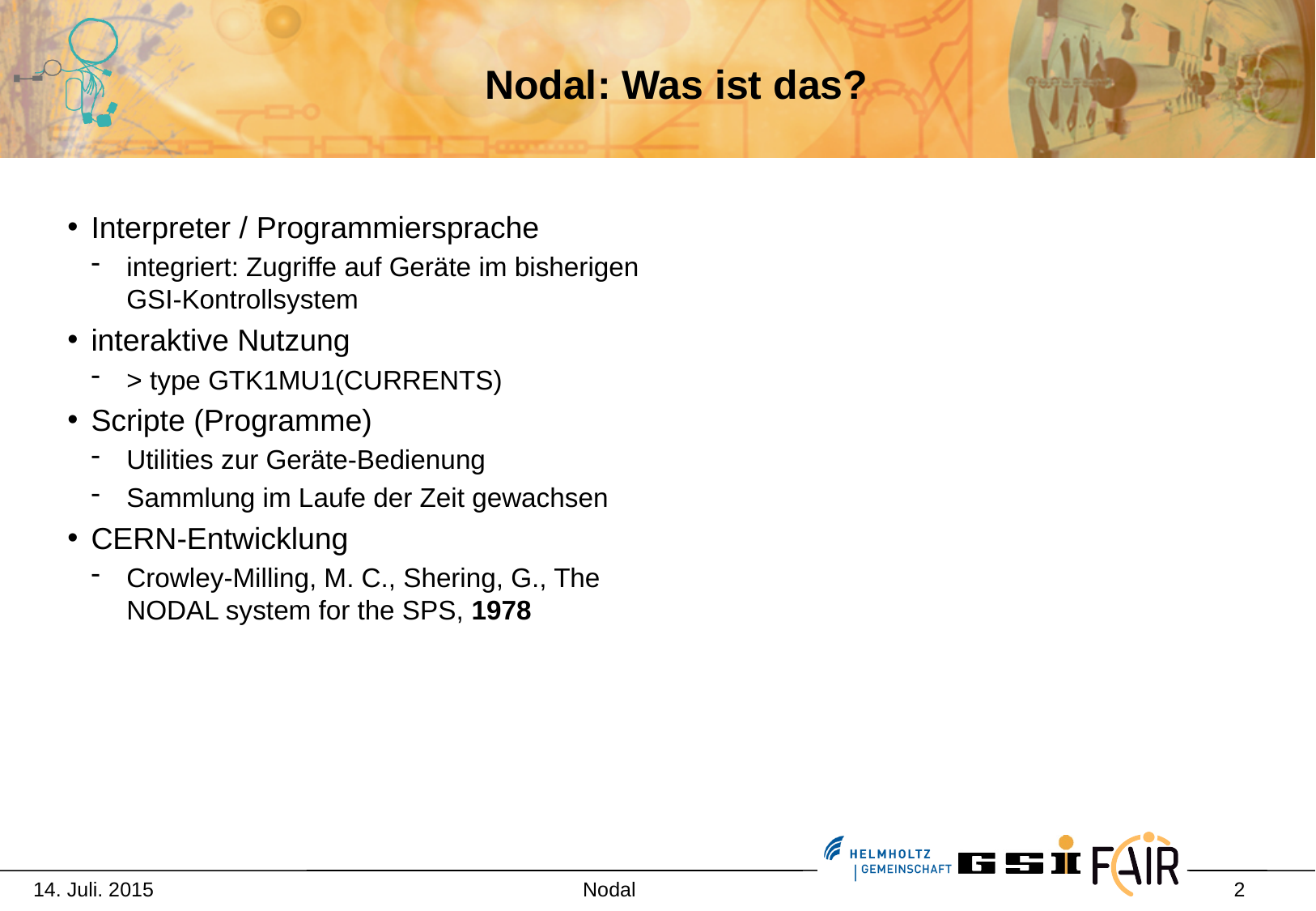

# Nodal: Was ist das?
Interpreter / Programmiersprache
integriert: Zugriffe auf Geräte im bisherigen GSI-Kontrollsystem
interaktive Nutzung
> type GTK1MU1(CURRENTS)
Scripte (Programme)
Utilities zur Geräte-Bedienung
Sammlung im Laufe der Zeit gewachsen
CERN-Entwicklung
Crowley-Milling, M. C., Shering, G., The NODAL system for the SPS, 1978